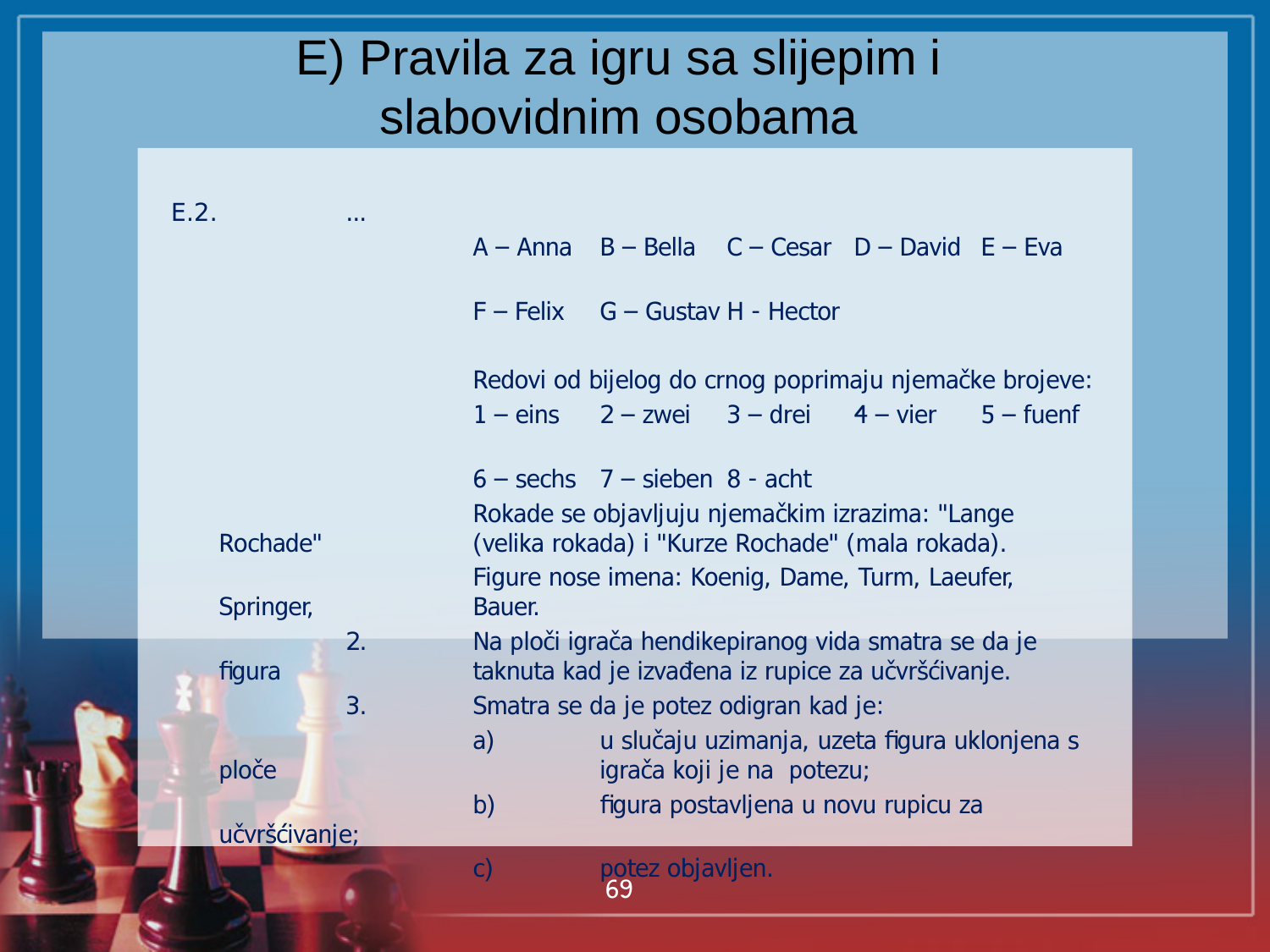

# E) Pravila za igru sa slijepim i slabovidnim osobama
E.2.		…
			A – Anna	B – Bella	C – Cesar	D – David	E – Eva
			F – Felix	G – Gustav	H - Hector

			Redovi od bijelog do crnog poprimaju njemačke brojeve:
			1 – eins	2 – zwei	3 – drei	4 – vier	5 – fuenf
			6 – sechs	7 – sieben	8 - acht
			Rokade se objavljuju njemačkim izrazima: "Lange Rochade" 		(velika rokada) i "Kurze Rochade" (mala rokada).
			Figure nose imena: Koenig, Dame, Turm, Laeufer, Springer, 		Bauer.
		2.	Na ploči igrača hendikepiranog vida smatra se da je figura 		taknuta kad je izvađena iz rupice za učvršćivanje.
		3.	Smatra se da je potez odigran kad je:
			a)	u slučaju uzimanja, uzeta figura uklonjena s ploče 			igrača koji je na  potezu;
			b)	figura postavljena u novu rupicu za učvršćivanje;
			c)	potez objavljen.

69